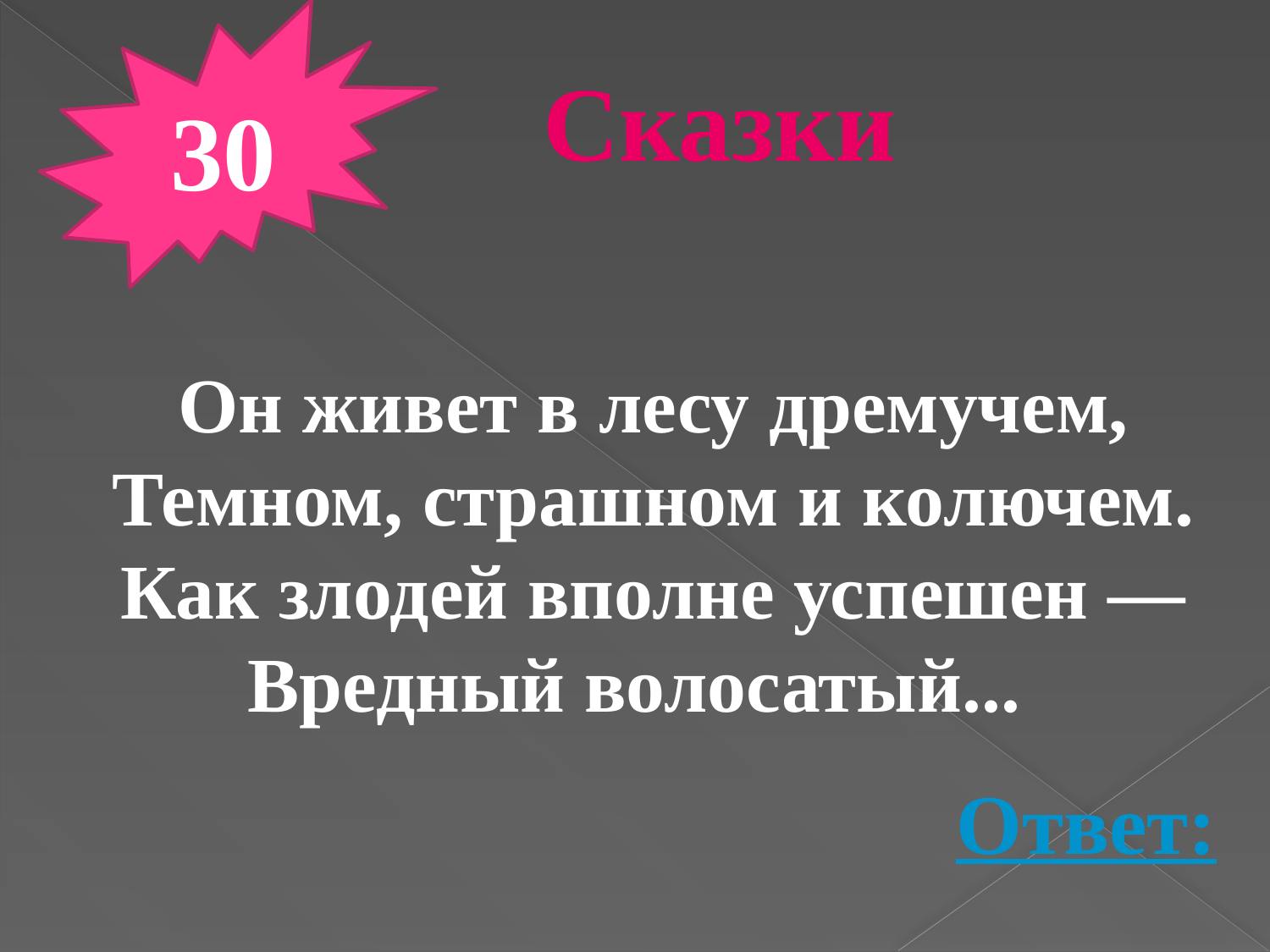

30
Сказки
Он живет в лесу дремучем,
Темном, страшном и колючем.
Как злодей вполне успешен —
Вредный волосатый...
Ответ: